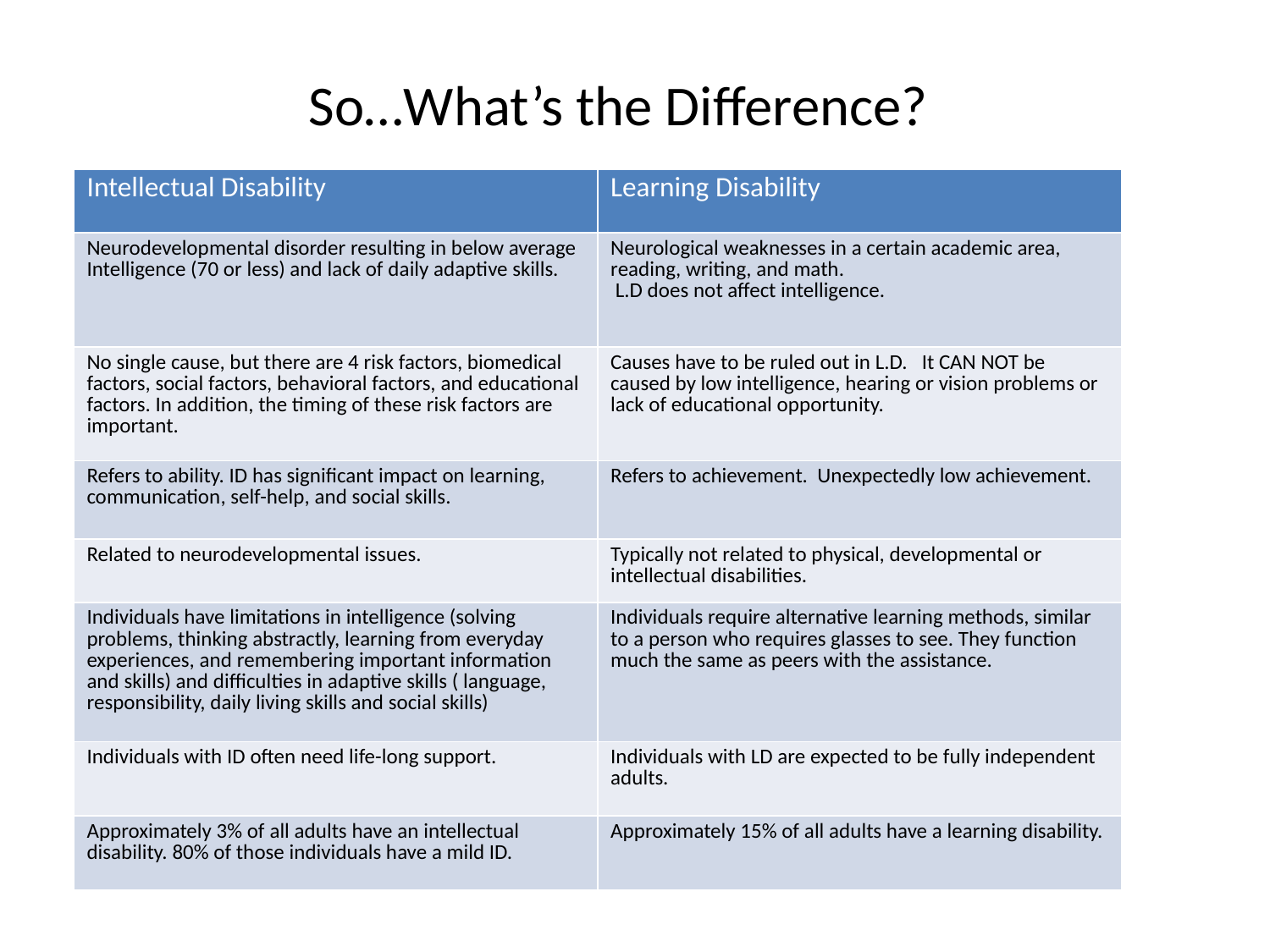

So…What’s the Difference?
| Intellectual Disability | Learning Disability |
| --- | --- |
| Neurodevelopmental disorder resulting in below average Intelligence (70 or less) and lack of daily adaptive skills. | Neurological weaknesses in a certain academic area, reading, writing, and math. L.D does not affect intelligence. |
| No single cause, but there are 4 risk factors, biomedical factors, social factors, behavioral factors, and educational factors. In addition, the timing of these risk factors are important. | Causes have to be ruled out in L.D. It CAN NOT be caused by low intelligence, hearing or vision problems or lack of educational opportunity. |
| Refers to ability. ID has significant impact on learning, communication, self-help, and social skills. | Refers to achievement. Unexpectedly low achievement. |
| Related to neurodevelopmental issues. | Typically not related to physical, developmental or intellectual disabilities. |
| Individuals have limitations in intelligence (solving problems, thinking abstractly, learning from everyday experiences, and remembering important information and skills) and difficulties in adaptive skills ( language, responsibility, daily living skills and social skills) | Individuals require alternative learning methods, similar to a person who requires glasses to see. They function much the same as peers with the assistance. |
| Individuals with ID often need life-long support. | Individuals with LD are expected to be fully independent adults. |
| Approximately 3% of all adults have an intellectual disability. 80% of those individuals have a mild ID. | Approximately 15% of all adults have a learning disability. |